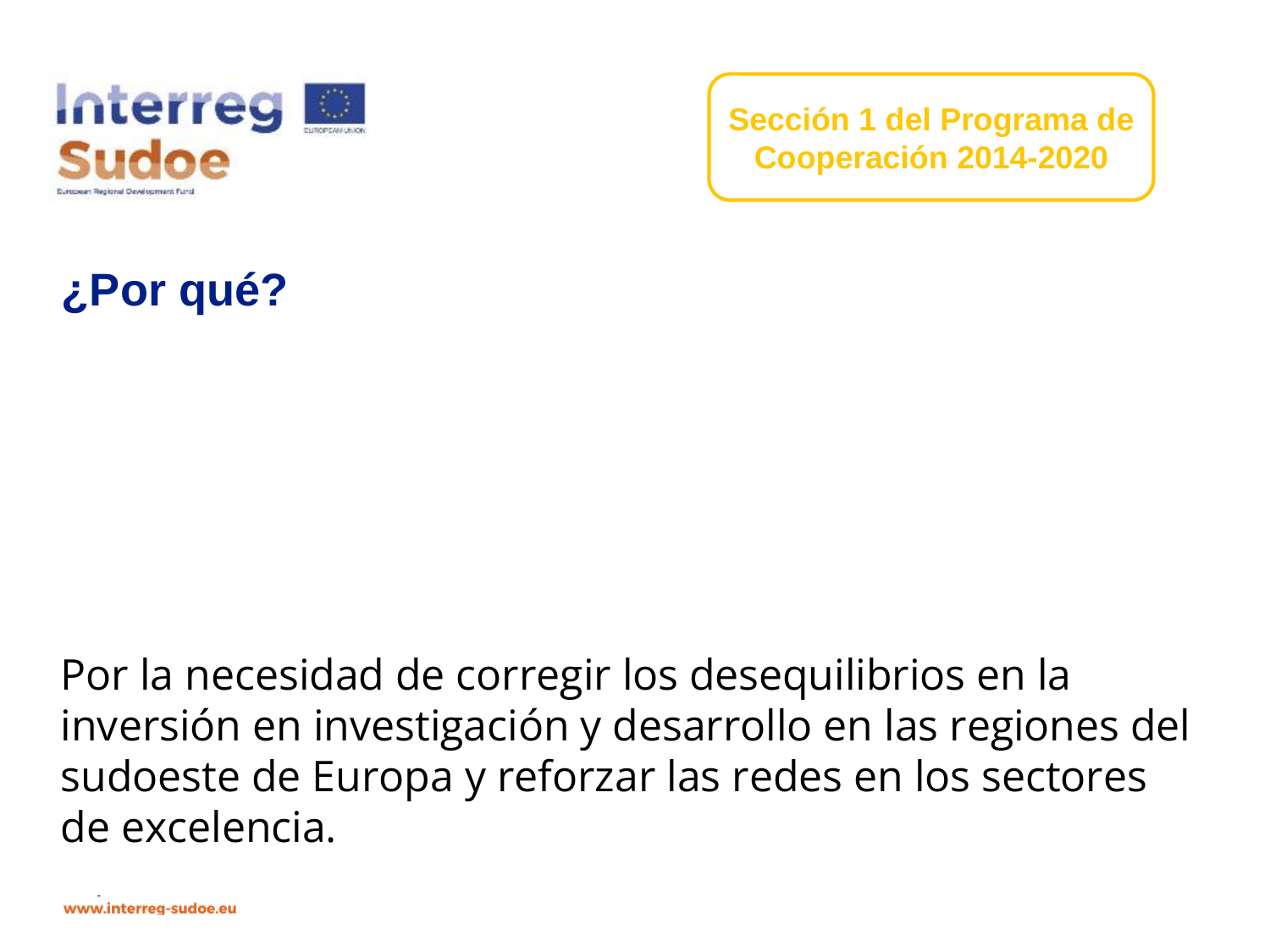

Por la necesidad de corregir los desequilibrios en la inversión en investigación y desarrollo en las regiones del sudoeste de Europa y reforzar las redes en los sectores de excelencia.
Sección 1 del Programa de Cooperación 2014-2020
# ¿Por qué?